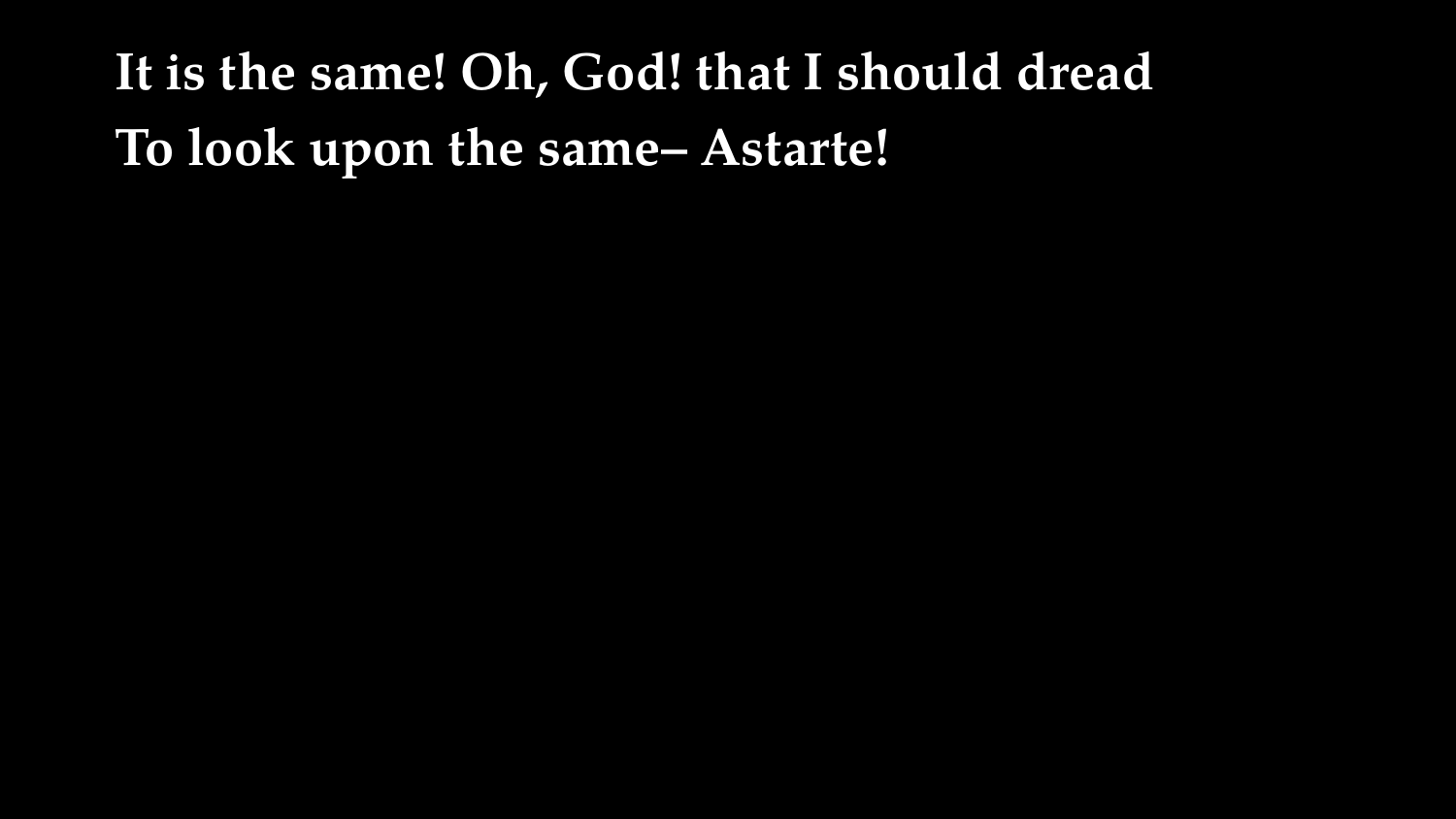

# It is the same! Oh, God! that I should dread To look upon the same– Astarte!